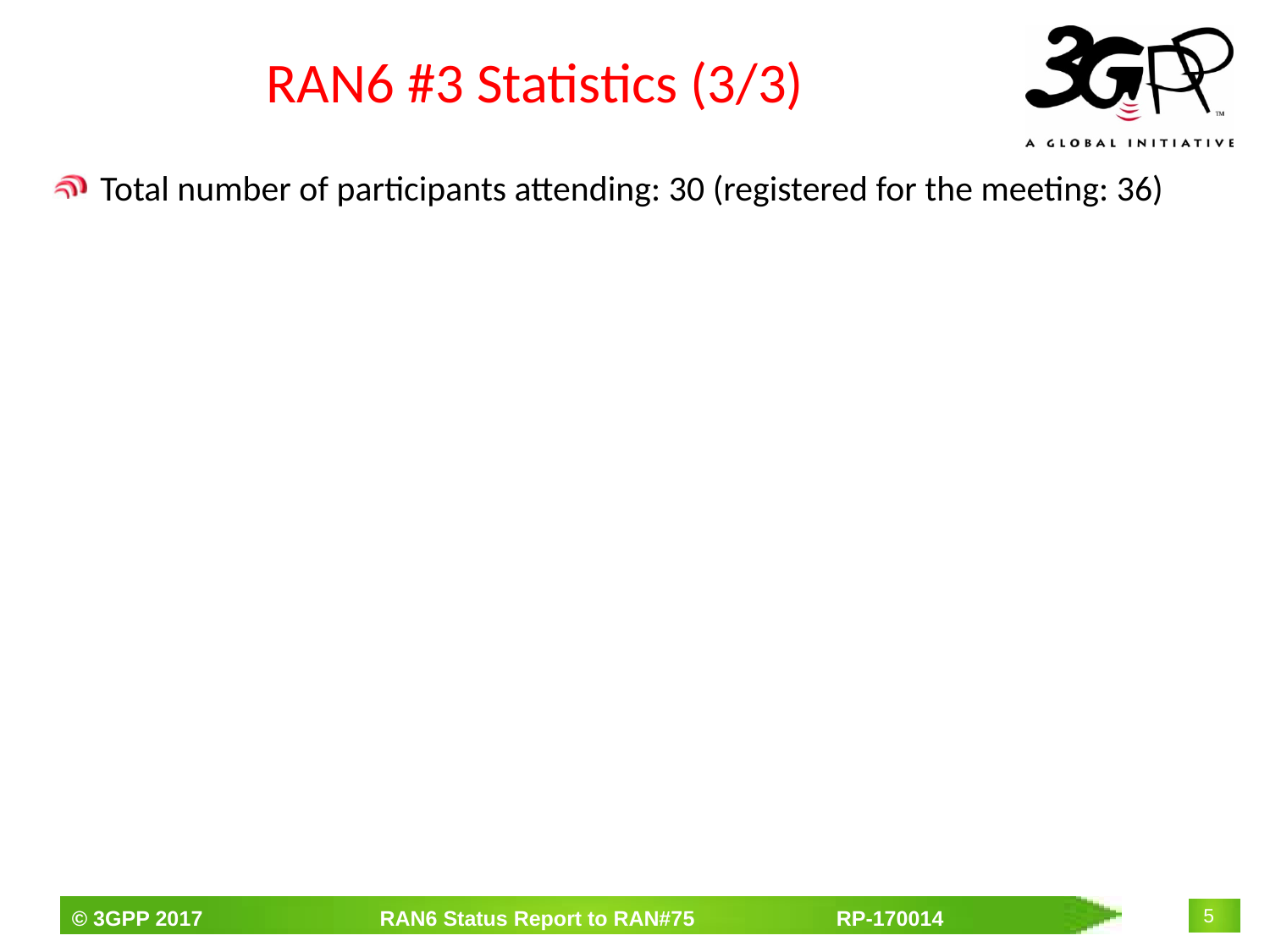

# RAN6 #3 Statistics (3/3)
Total number of participants attending: 30 (registered for the meeting: 36)